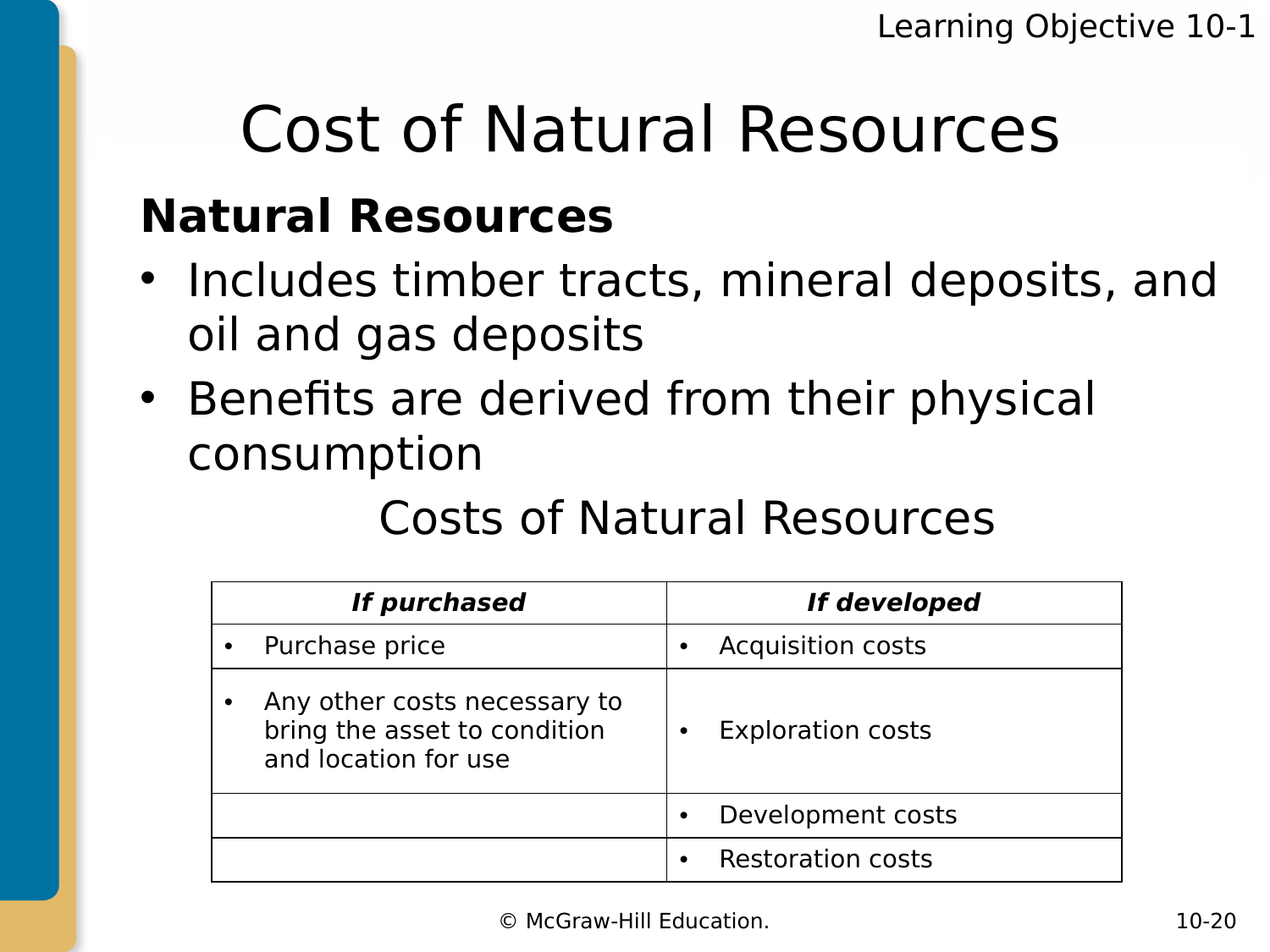

Learning Objective 10-1
# Cost of Natural Resources
Natural Resources
Includes timber tracts, mineral deposits, and oil and gas deposits
Benefits are derived from their physical consumption
Costs of Natural Resources
| If purchased | If developed |
| --- | --- |
| Purchase price | Acquisition costs |
| Any other costs necessary to bring the asset to condition and location for use | Exploration costs |
|  | Development costs |
|  | Restoration costs |